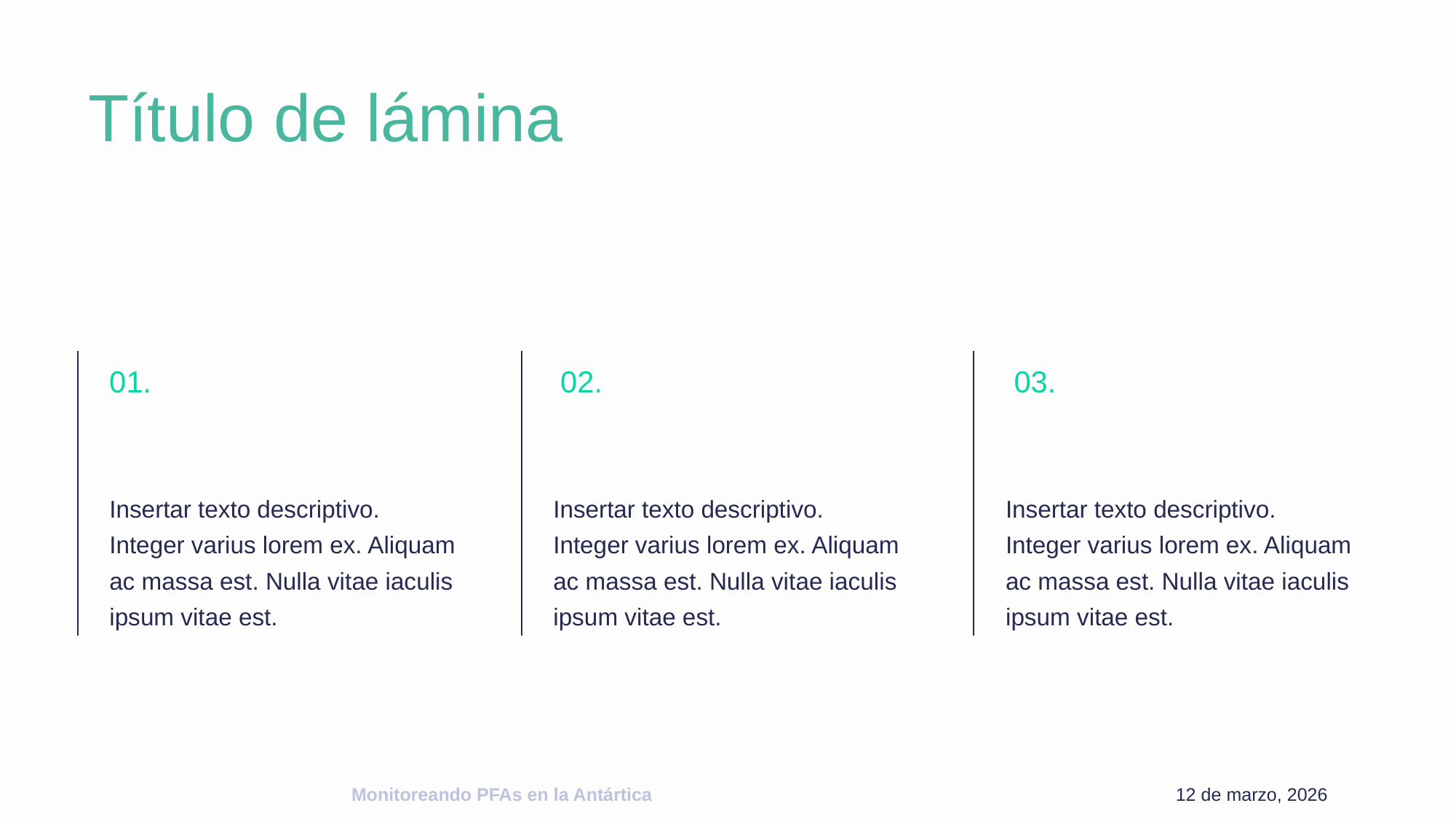

Título de lámina
01.
02.
03.
Insertar texto descriptivo.
Integer varius lorem ex. Aliquam ac massa est. Nulla vitae iaculis ipsum vitae est.
Insertar texto descriptivo.
Integer varius lorem ex. Aliquam ac massa est. Nulla vitae iaculis ipsum vitae est.
Insertar texto descriptivo.
Integer varius lorem ex. Aliquam ac massa est. Nulla vitae iaculis ipsum vitae est.
12 de marzo, 2026
Monitoreando PFAs en la Antártica